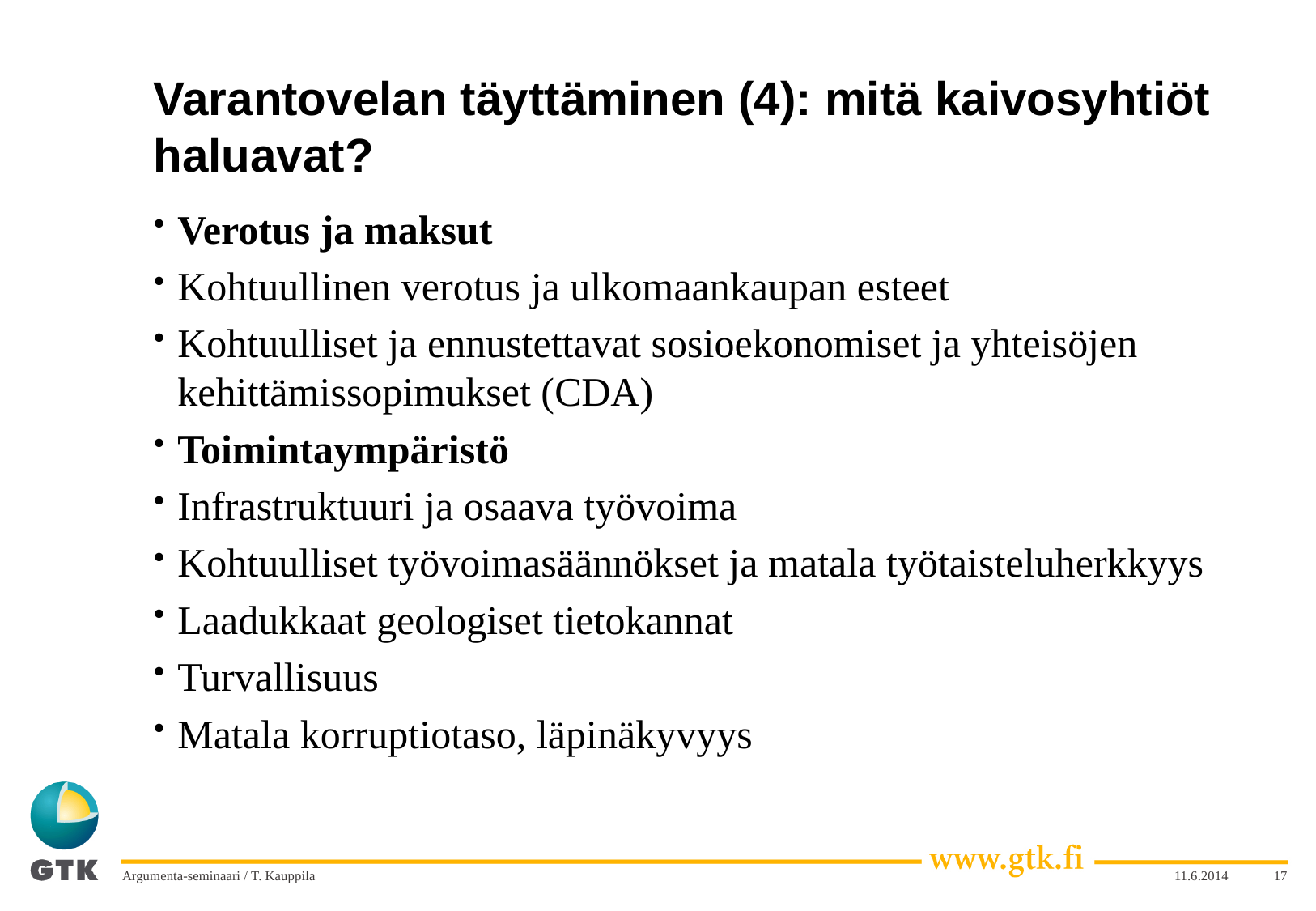

# Varantovelan täyttäminen (4): mitä kaivosyhtiöt haluavat?
Verotus ja maksut
Kohtuullinen verotus ja ulkomaankaupan esteet
Kohtuulliset ja ennustettavat sosioekonomiset ja yhteisöjen kehittämissopimukset (CDA)
Toimintaympäristö
Infrastruktuuri ja osaava työvoima
Kohtuulliset työvoimasäännökset ja matala työtaisteluherkkyys
Laadukkaat geologiset tietokannat
Turvallisuus
Matala korruptiotaso, läpinäkyvyys
Argumenta-seminaari / T. Kauppila
11.6.2014
17